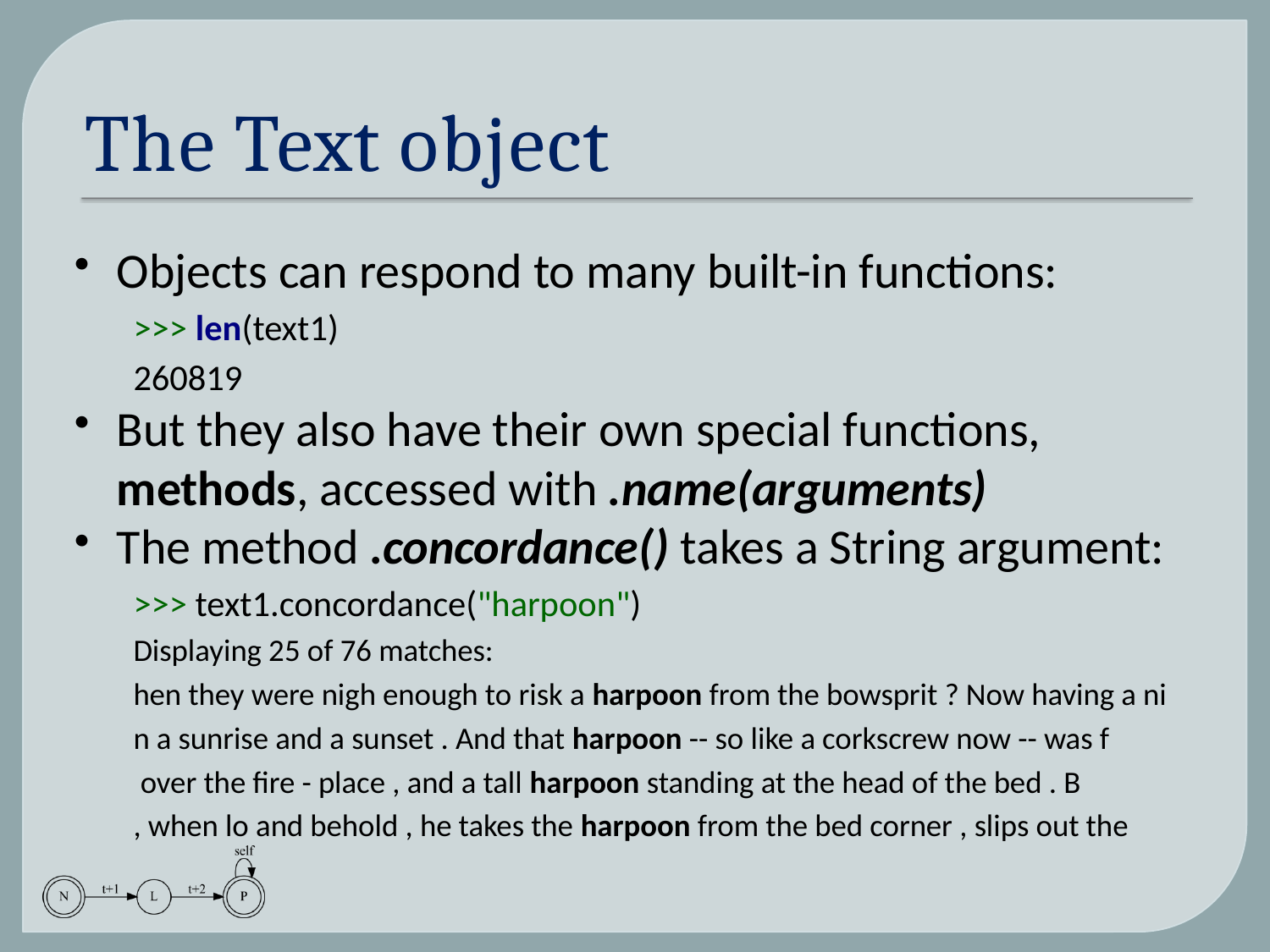

# The Text object
Objects can respond to many built-in functions:
>>> len(text1)
260819
But they also have their own special functions, methods, accessed with .name(arguments)
The method .concordance() takes a String argument:
>>> text1.concordance("harpoon")
Displaying 25 of 76 matches:
hen they were nigh enough to risk a harpoon from the bowsprit ? Now having a ni
n a sunrise and a sunset . And that harpoon -- so like a corkscrew now -- was f
 over the fire - place , and a tall harpoon standing at the head of the bed . B
, when lo and behold , he takes the harpoon from the bed corner , slips out the